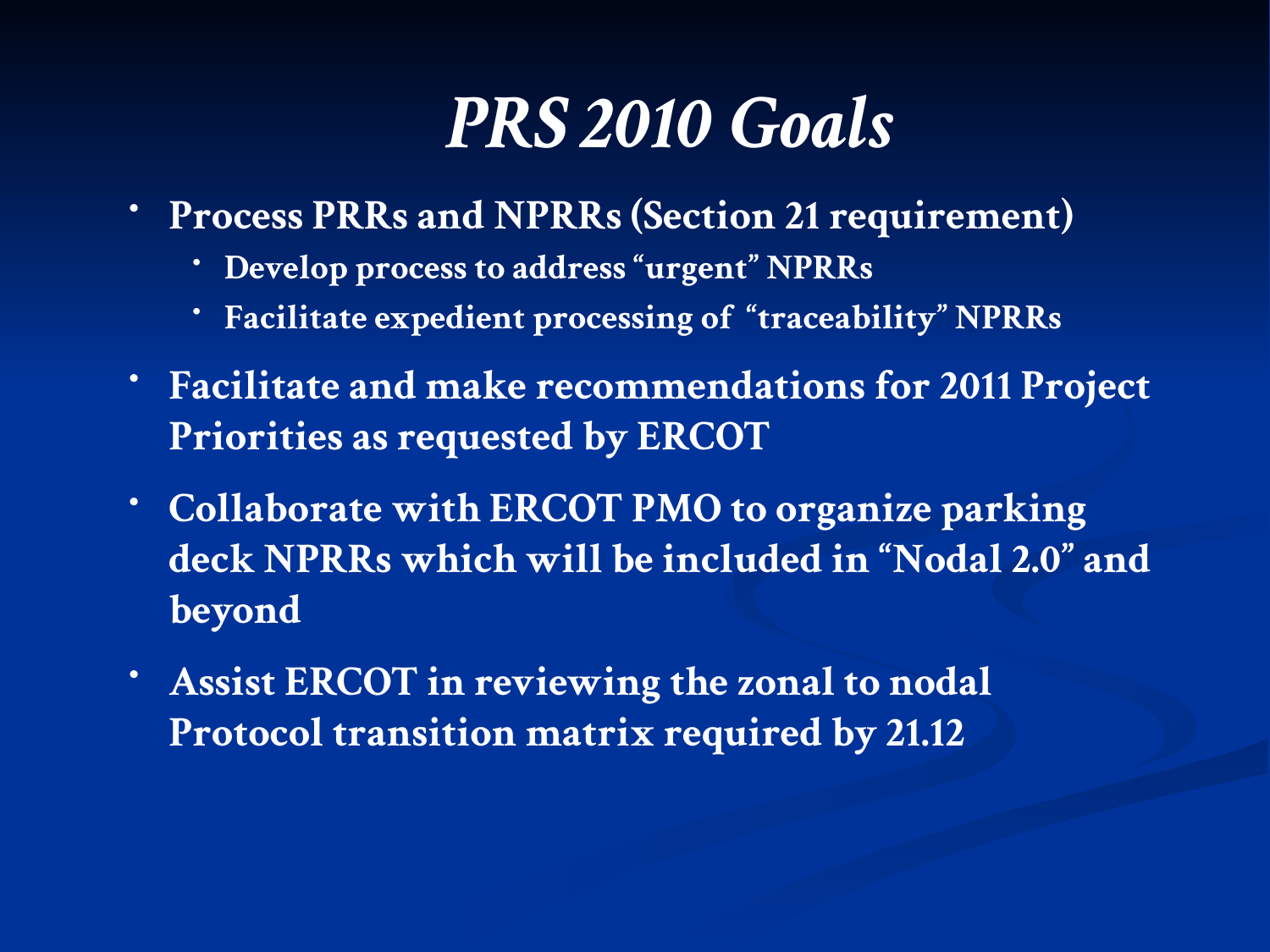

PRS 2010 Goals
Process PRRs and NPRRs (Section 21 requirement)
Develop process to address “urgent” NPRRs
Facilitate expedient processing of  “traceability” NPRRs
Facilitate and make recommendations for 2011 Project Priorities as requested by ERCOT
Collaborate with ERCOT PMO to organize parking deck NPRRs which will be included in “Nodal 2.0” and beyond
Assist ERCOT in reviewing the zonal to nodal Protocol transition matrix required by 21.12